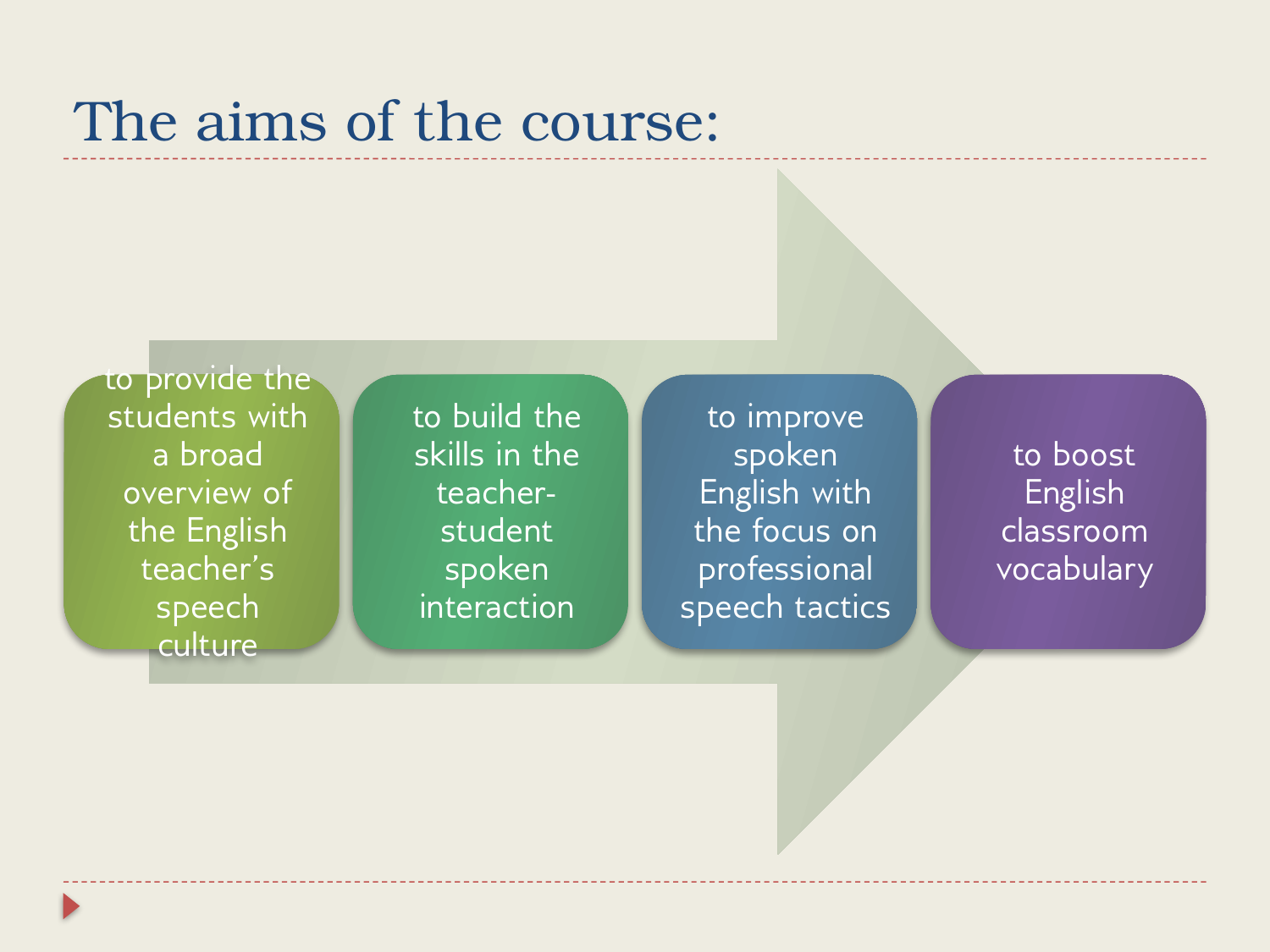

# The aims of the course:
to provide the students with a broad overview of the English teacher’s speech culture
to build the skills in the teacher-student spoken interaction
to improve spoken English with the focus on professional speech tactics
to boost English classroom vocabulary